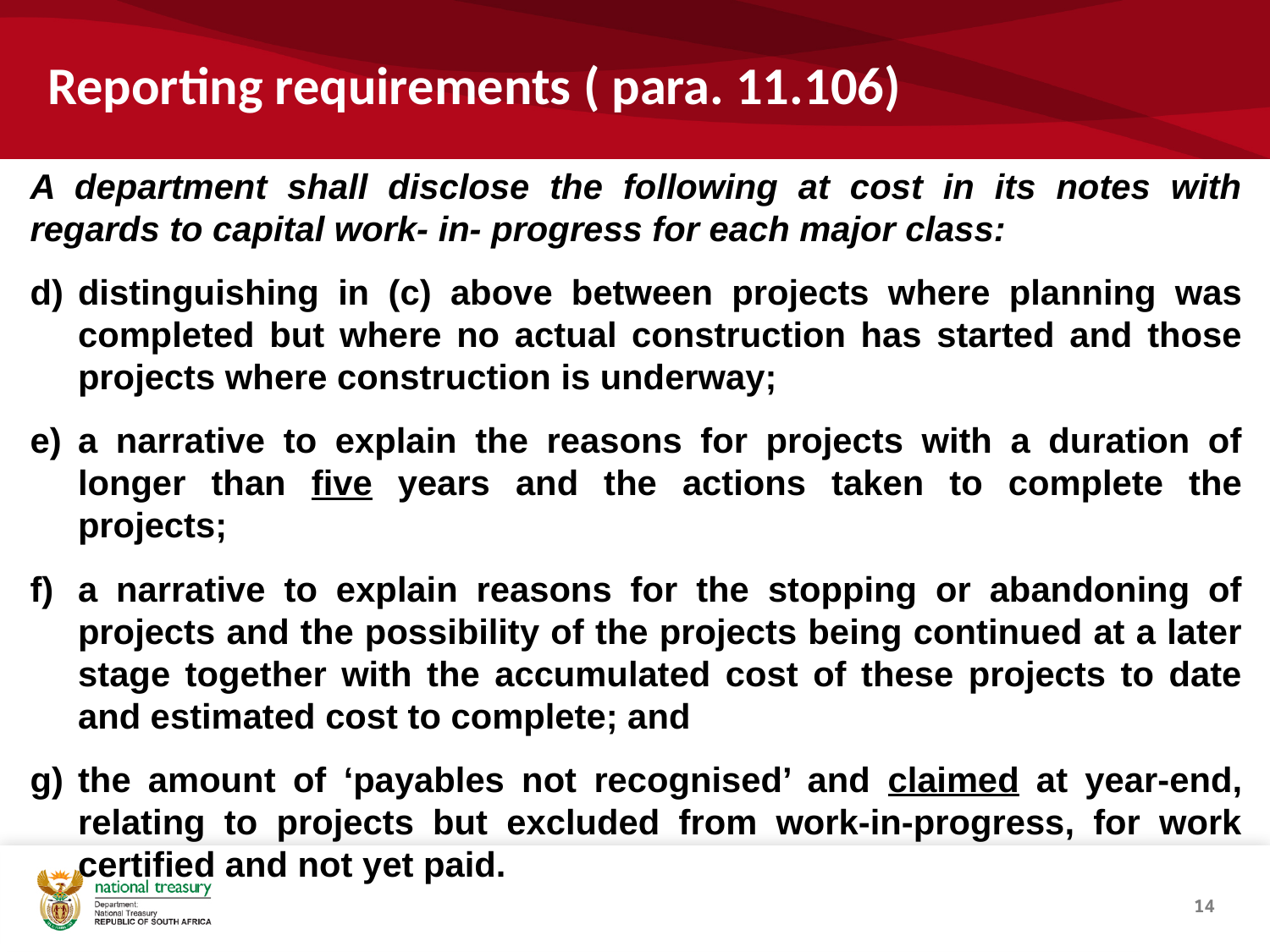

# Reporting requirements ( para. 11.106)
A department shall disclose the following at cost in its notes with regards to capital work- in- progress for each major class:
distinguishing in (c) above between projects where planning was completed but where no actual construction has started and those projects where construction is underway;
a narrative to explain the reasons for projects with a duration of longer than five years and the actions taken to complete the projects;
a narrative to explain reasons for the stopping or abandoning of projects and the possibility of the projects being continued at a later stage together with the accumulated cost of these projects to date and estimated cost to complete; and
the amount of ‘payables not recognised’ and claimed at year-end, relating to projects but excluded from work-in-progress, for work certified and not yet paid.
14